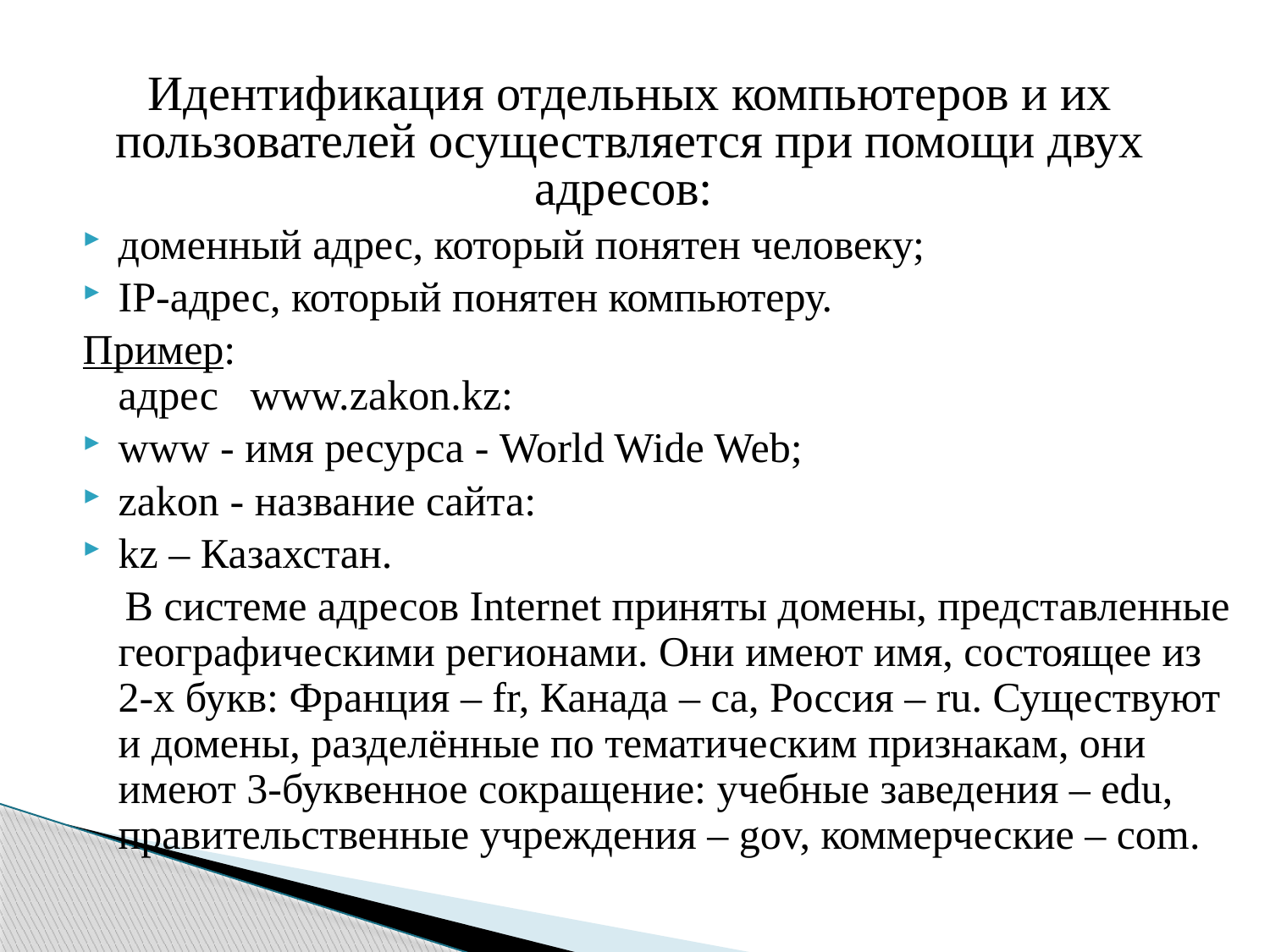

Идентификация отдельных компьютеров и их пользователей осуществляется при помощи двух адресов:
доменный адрес, который понятен человеку;
IР-адрес, который понятен компьютеру.
Пример:
адрес   www.zakon.kz:
www - имя ресурса - World Wide Web;
zakon - название сайта:
kz – Казахстан.
    В системе адресов Internet приняты домены, представленные географическими регионами. Они имеют имя, состоящее из 2-х букв: Франция – fr, Канада – ca, Россия – ru. Существуют и домены, разделённые по тематическим признакам, они имеют 3-буквенное сокращение: учебные заведения – edu, правительственные учреждения – gov, коммерческие – com.